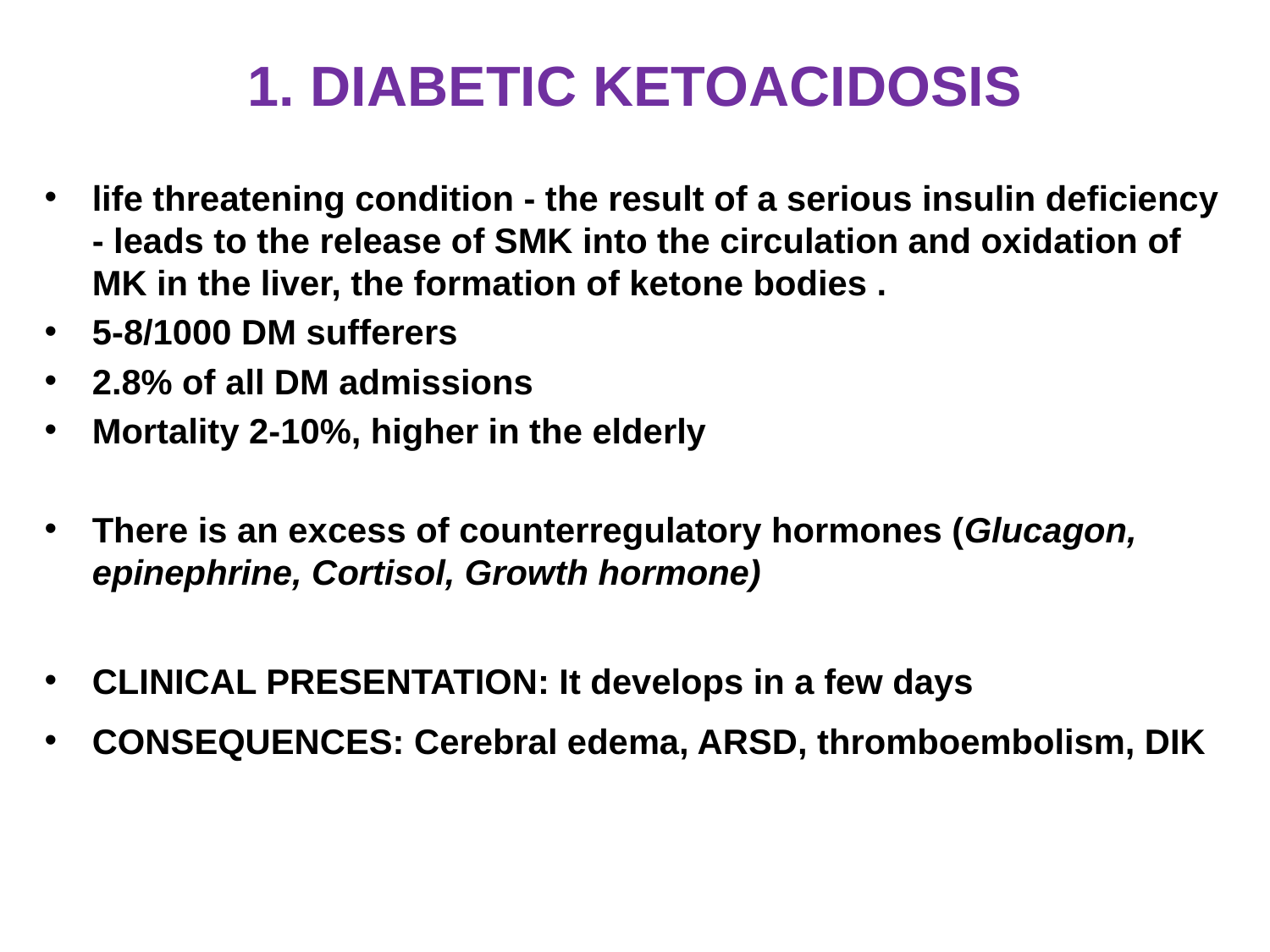

# 1. DIABETIC KETOACIDOSIS
life threatening condition - the result of a serious insulin deficiency - leads to the release of SMK into the circulation and oxidation of MK in the liver, the formation of ketone bodies .
5-8/1000 DM sufferers
2.8% of all DM admissions
Mortality 2-10%, higher in the elderly

There is an excess of counterregulatory hormones (Glucagon, epinephrine, Cortisol, Growth hormone)

CLINICAL PRESENTATION: It develops in a few days
CONSEQUENCES: Cerebral edema, ARSD, thromboembolism, DIK